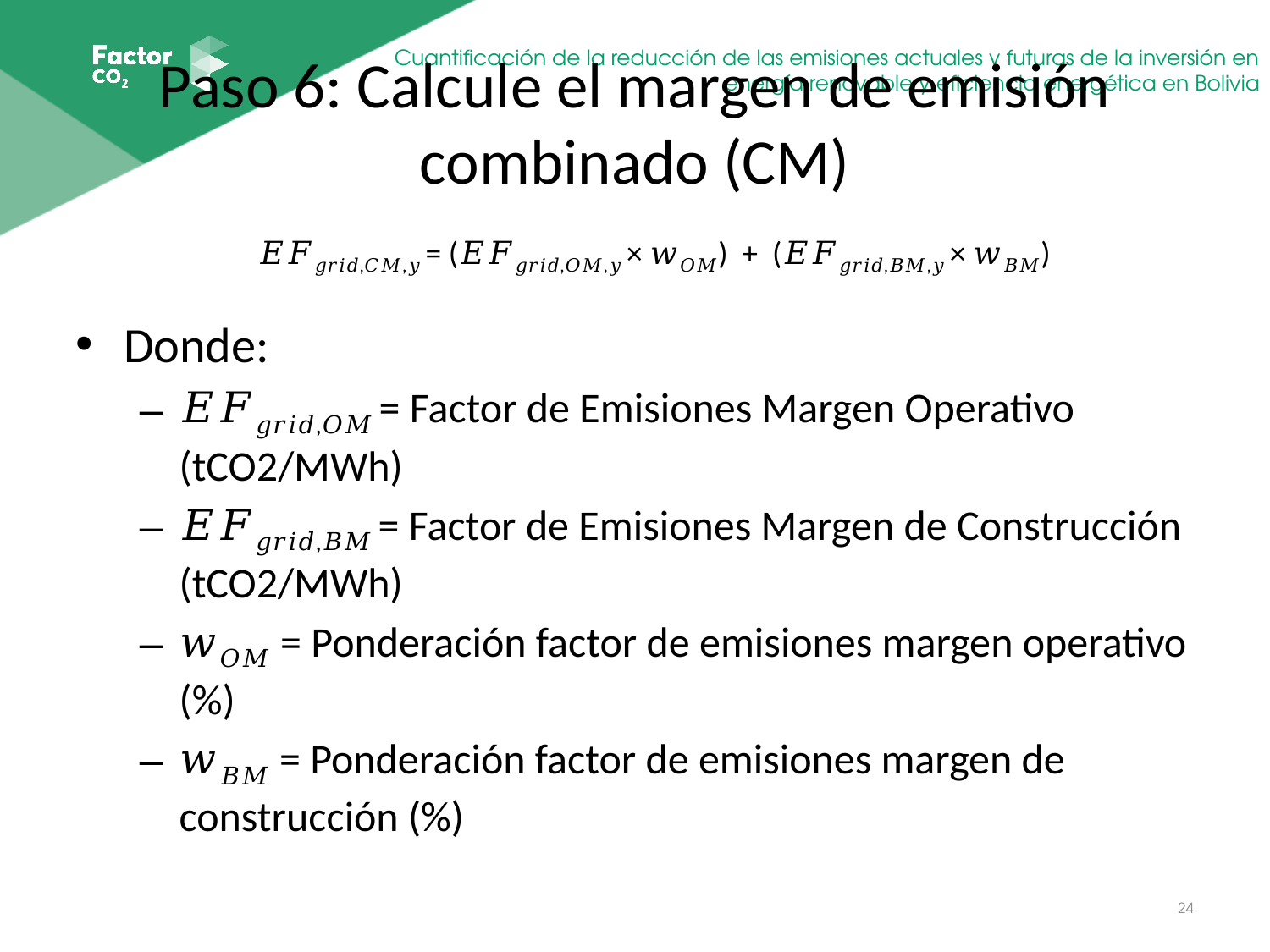

# Paso 6: Calcule el margen de emisión combinado (CM)
𝐸𝐹𝑔𝑟𝑖𝑑,𝐶𝑀,𝑦 = (𝐸𝐹𝑔𝑟𝑖𝑑,𝑂𝑀,𝑦 × 𝑤𝑂𝑀)  +  (𝐸𝐹𝑔𝑟𝑖𝑑,𝐵𝑀,𝑦 × 𝑤𝐵𝑀)
Donde:
𝐸𝐹𝑔𝑟𝑖𝑑,𝑂𝑀 = Factor de Emisiones Margen Operativo (tCO2/MWh)
𝐸𝐹𝑔𝑟𝑖𝑑,𝐵𝑀 = Factor de Emisiones Margen de Construcción (tCO2/MWh)
𝑤𝑂𝑀 = Ponderación factor de emisiones margen operativo (%)
𝑤𝐵𝑀 = Ponderación factor de emisiones margen de construcción (%)

24